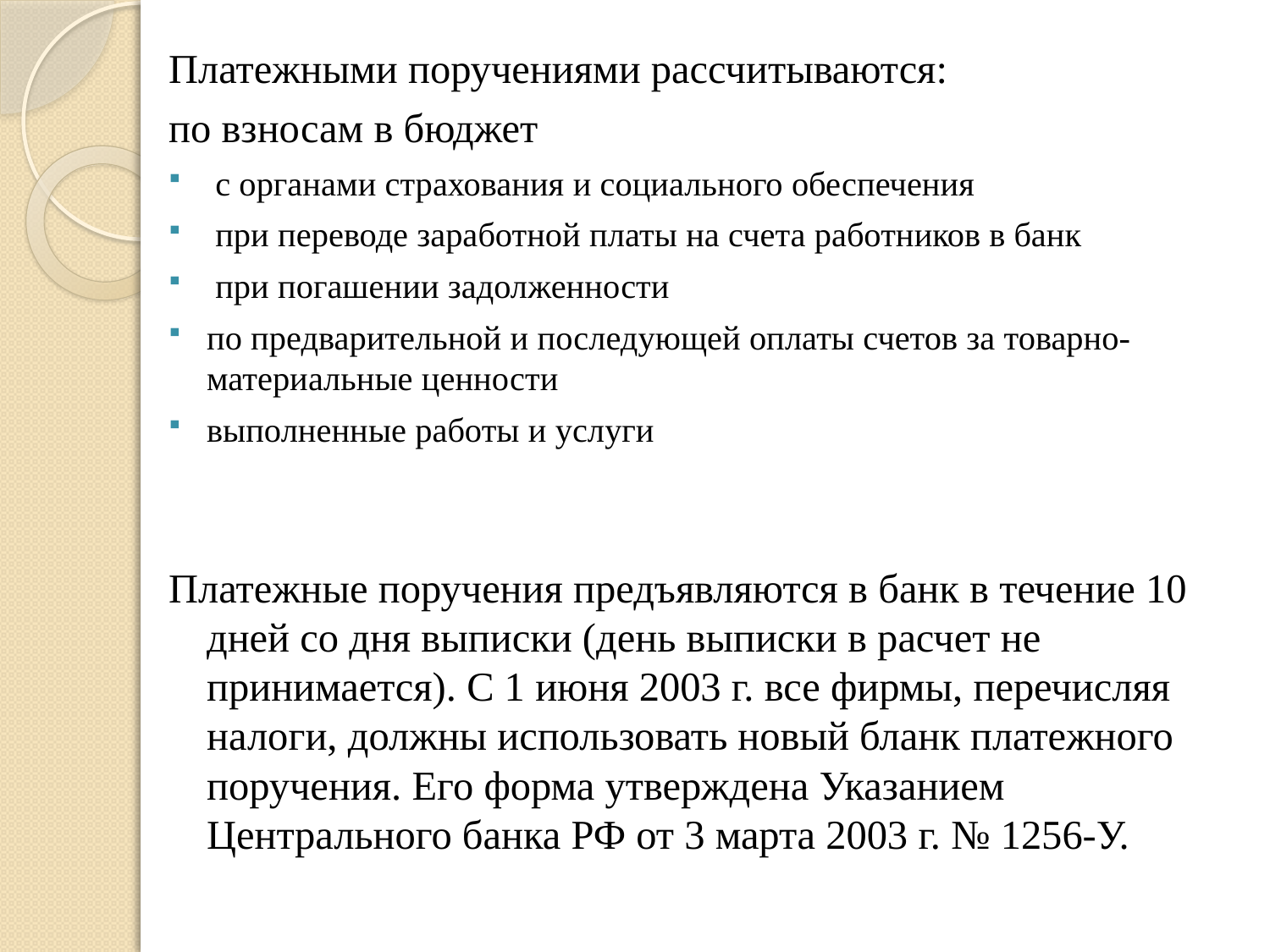

Платежными поручениями рассчитываются:
по взносам в бюджет
 с органами страхования и социального обеспечения
 при переводе заработной платы на счета работников в банк
 при погашении задолженности
по предварительной и последующей оплаты счетов за товарно-материальные ценности
выполненные работы и услуги

Платежные поручения предъявляются в банк в течение 10 дней со дня выписки (день выписки в расчет не принимается). С 1 июня 2003 г. все фирмы, перечисляя налоги, должны использовать новый бланк платежного поручения. Его форма утверждена Указанием Центрального банка РФ от 3 марта 2003 г. № 1256-У.